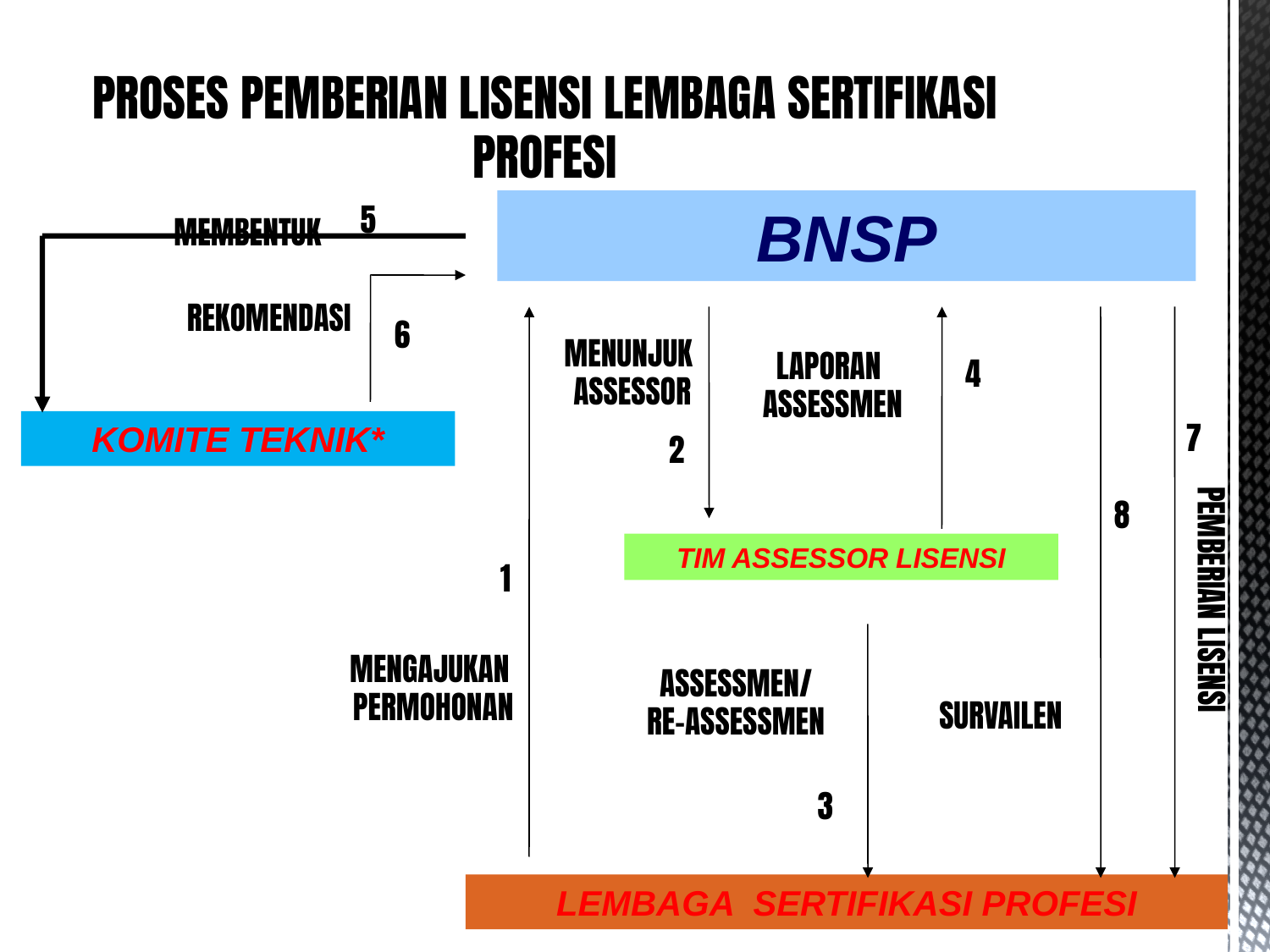

PROSES PEMBERIAN LISENSI LEMBAGA SERTIFIKASI PROFESI
BNSP
5
MEMBENTUK

REKOMENDASI
6

1
MENGAJUKAN
 PERMOHONAN

MENUNJUK
ASSESSOR
2

LAPORAN
 ASSESSMEN
4

8
SURVAILEN

7
PEMBERIAN LISENSI
KOMITE TEKNIK*
TIM ASSESSOR LISENSI

ASSESSMEN/
RE-ASSESSMEN
3

LEMBAGA  SERTIFIKASI PROFESI